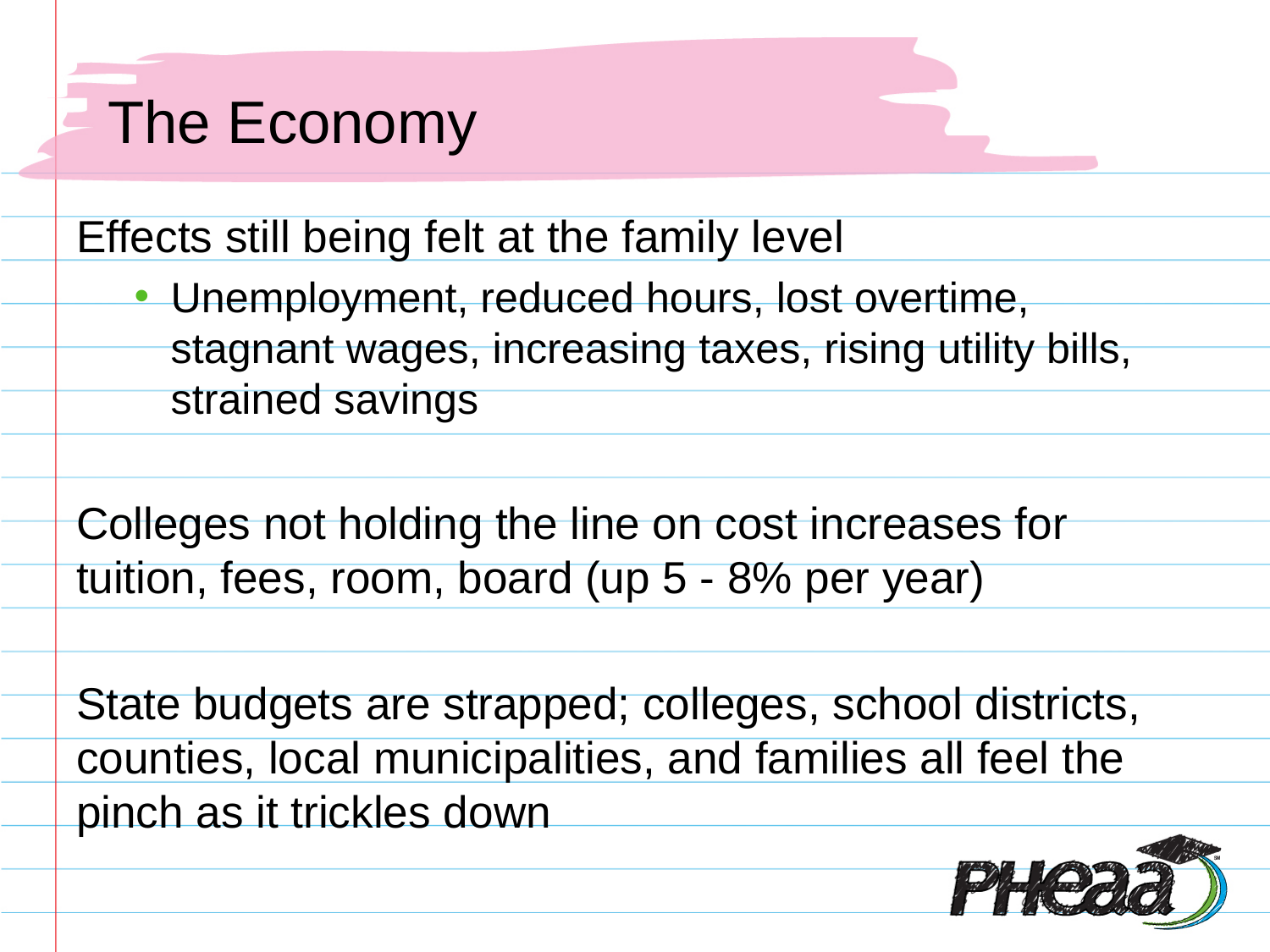

# The Economy
Effects still being felt at the family level
Unemployment, reduced hours, lost overtime, stagnant wages, increasing taxes, rising utility bills, strained savings

Colleges not holding the line on cost increases for tuition, fees, room, board (up 5 - 8% per year)

State budgets are strapped; colleges, school districts, counties, local municipalities, and families all feel the pinch as it trickles down